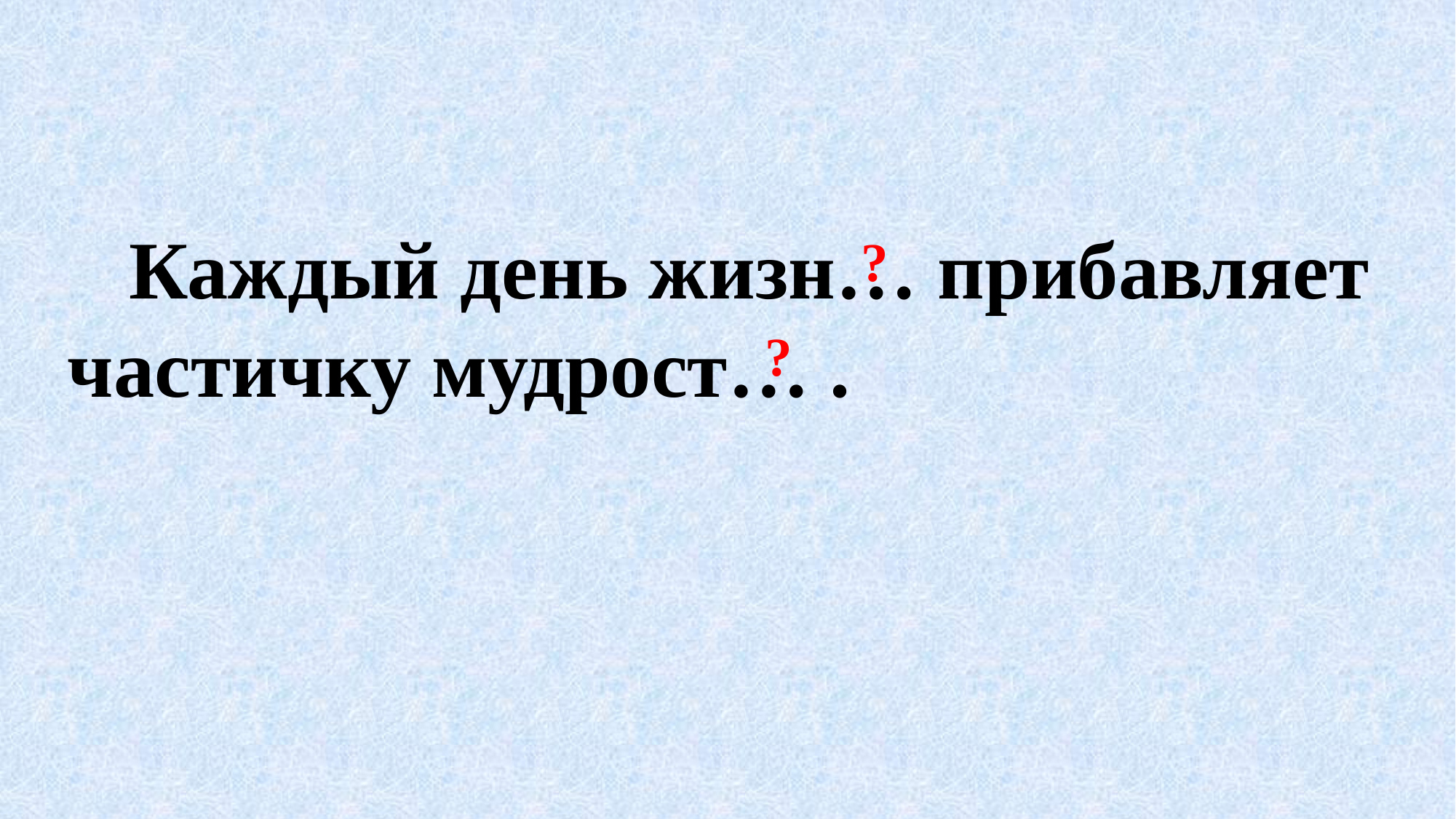

Каждый день жизн… прибавляет
 частичку мудрост… .
?
?